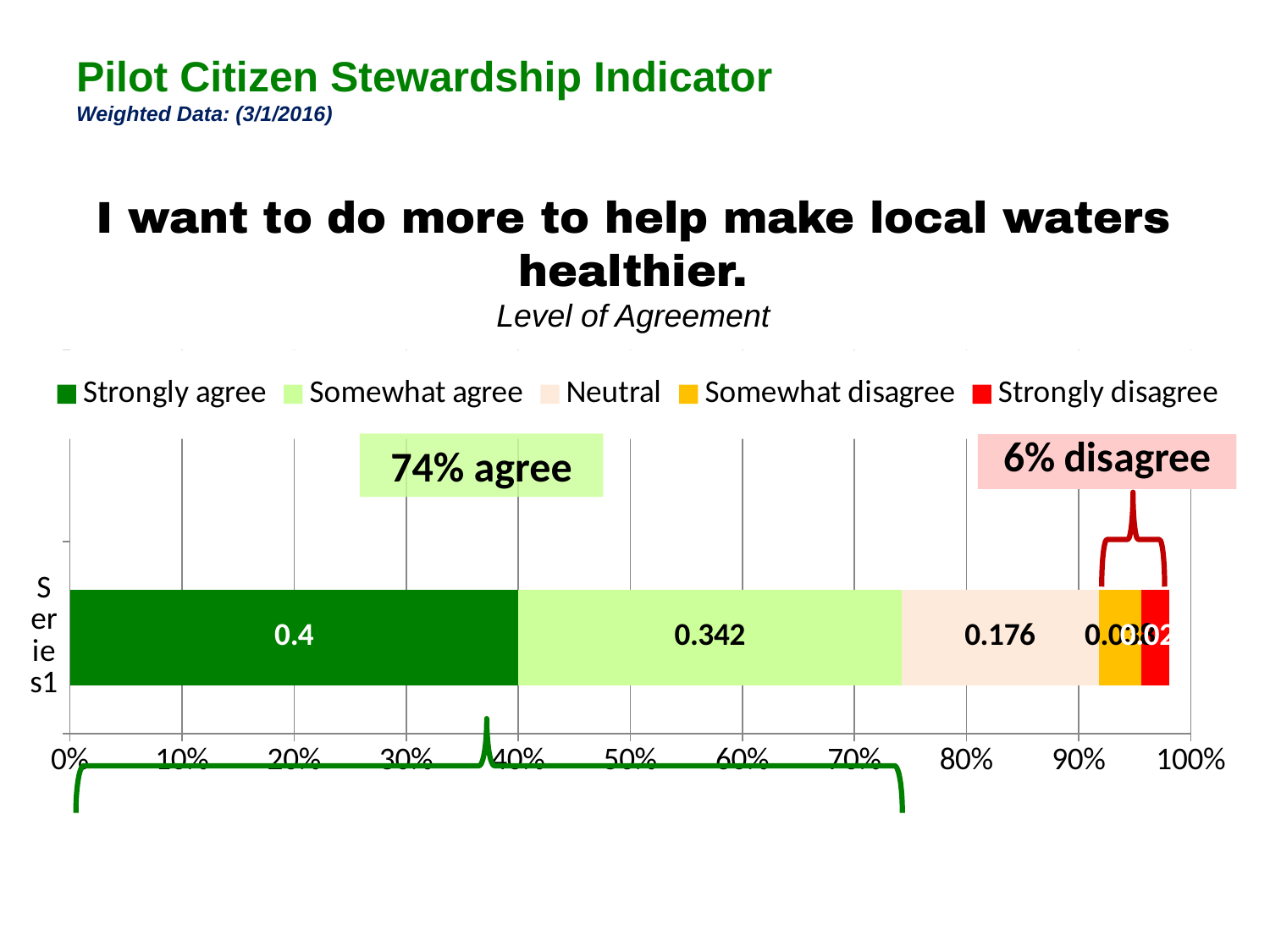

Pilot Citizen Stewardship Indicator
Weighted Data: (3/1/2016)
# I want to do more to help make local waters healthier. Level of Agreement

### Chart

| Category | Strongly agree | Somewhat agree | Neutral | Somewhat disagree | Strongly disagree |
|---|---|---|---|---|---|
|  | 0.4 | 0.342 | 0.176 | 0.038 | 0.025 |
|  | None | None | None | None | None |
74% agree